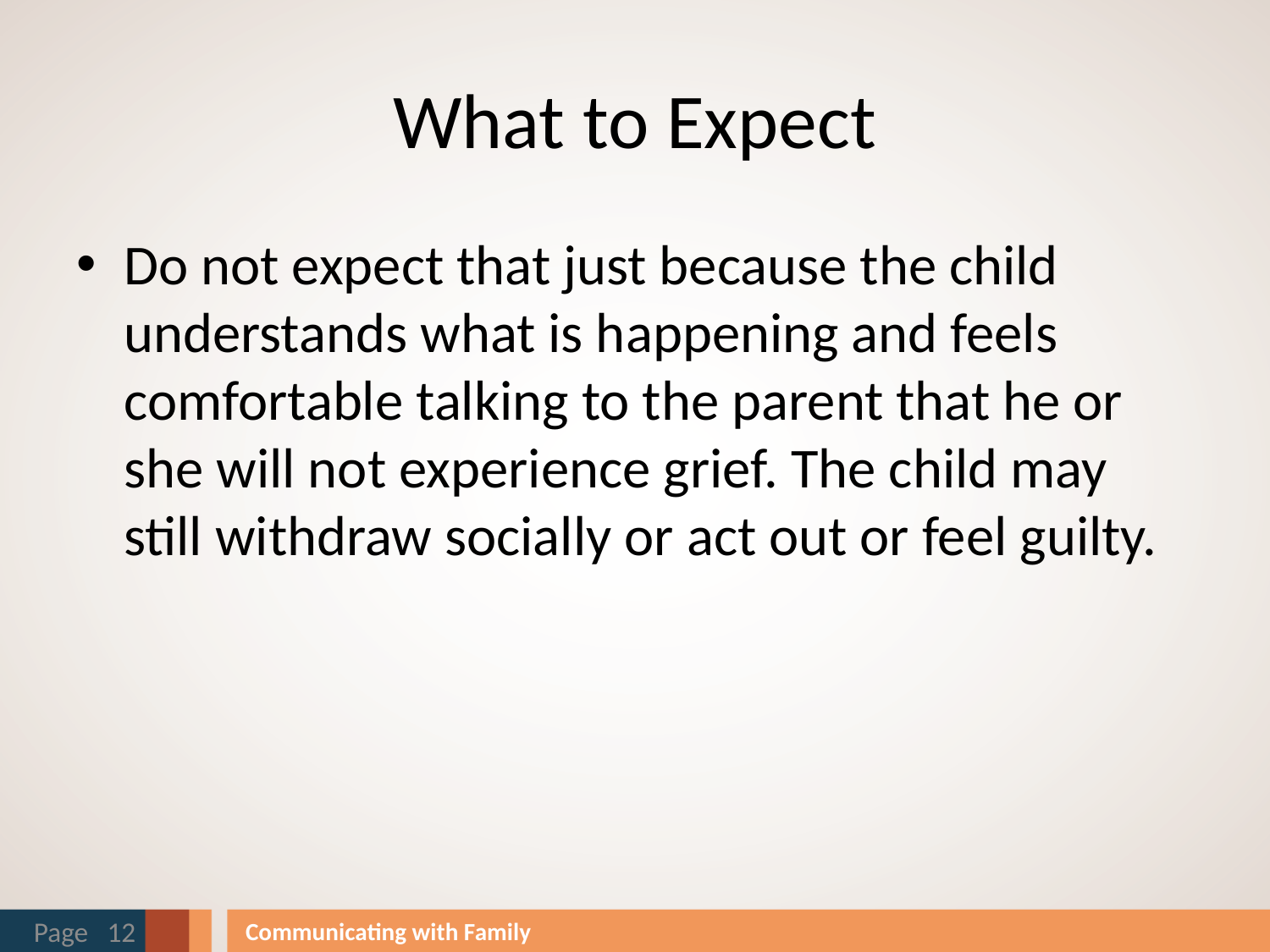

# What to Expect
Do not expect that just because the child understands what is happening and feels comfortable talking to the parent that he or she will not experience grief. The child may still withdraw socially or act out or feel guilty.
Page   12
Communicating with Family